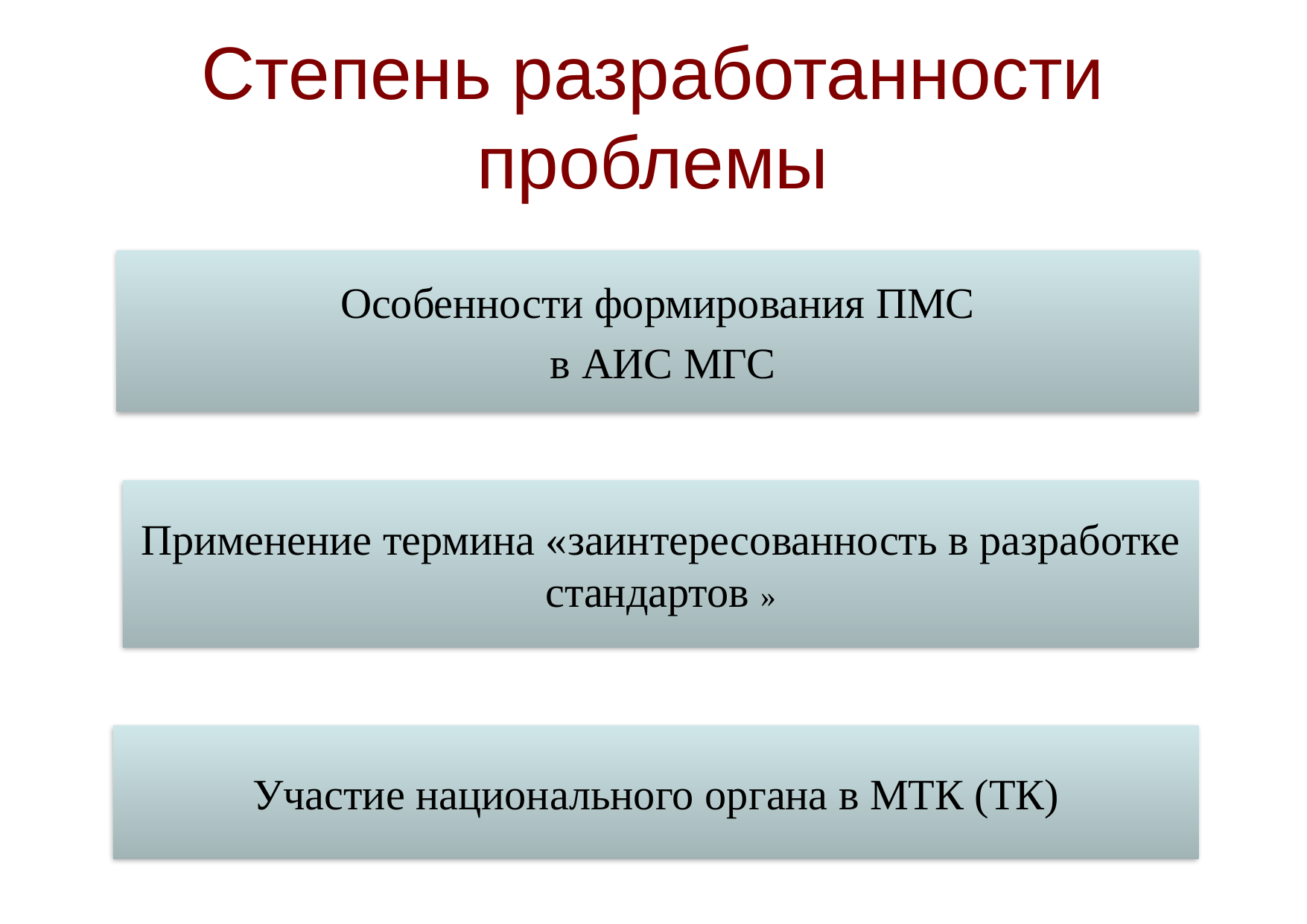

# Степень разработанности проблемы
Особенности формирования ПМС
 в АИС МГС
Применение термина «заинтересованность в разработке стандартов »
Участие национального органа в МТК (ТК)